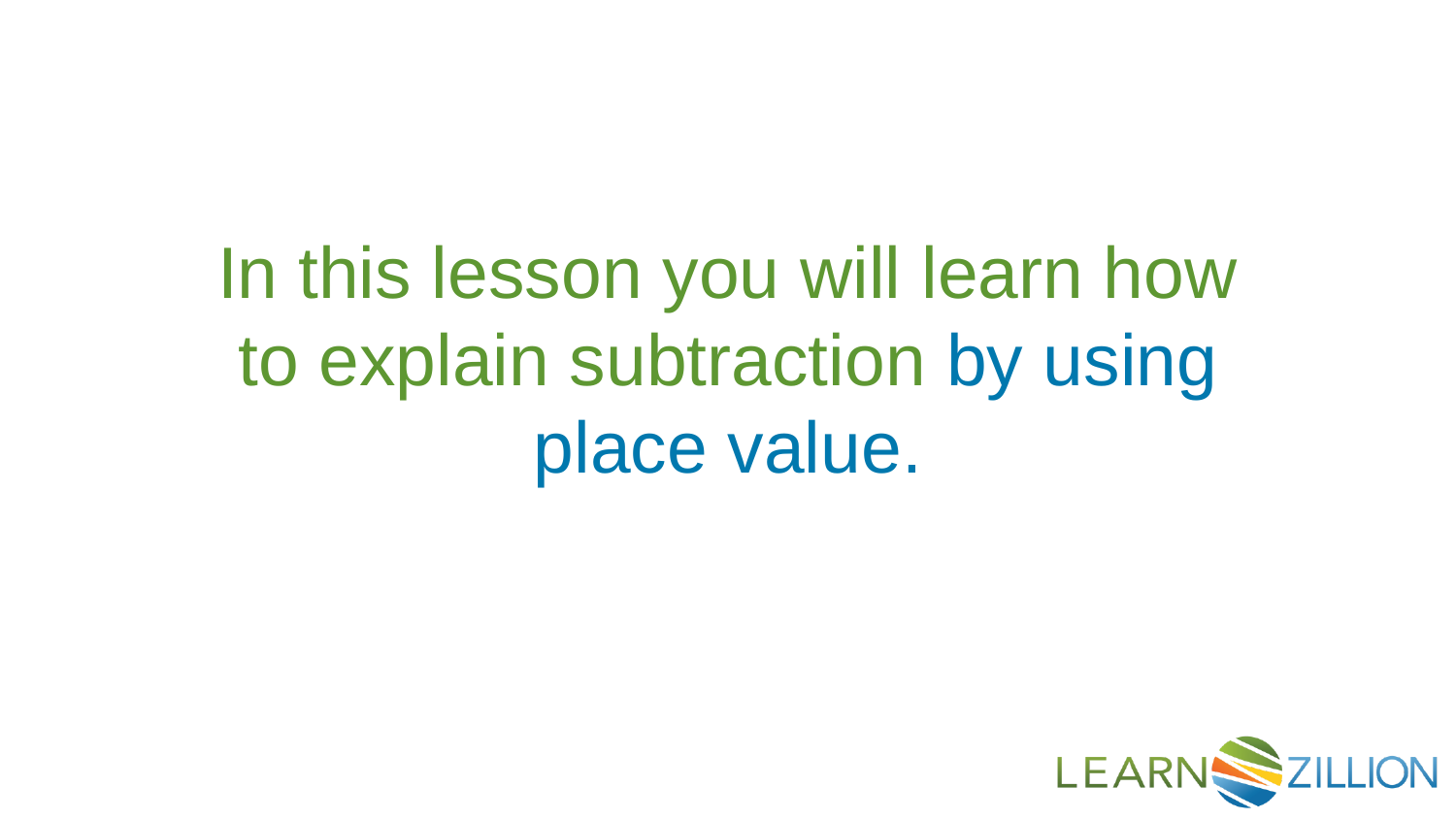

In this lesson you will learn how to explain subtraction by using place value.